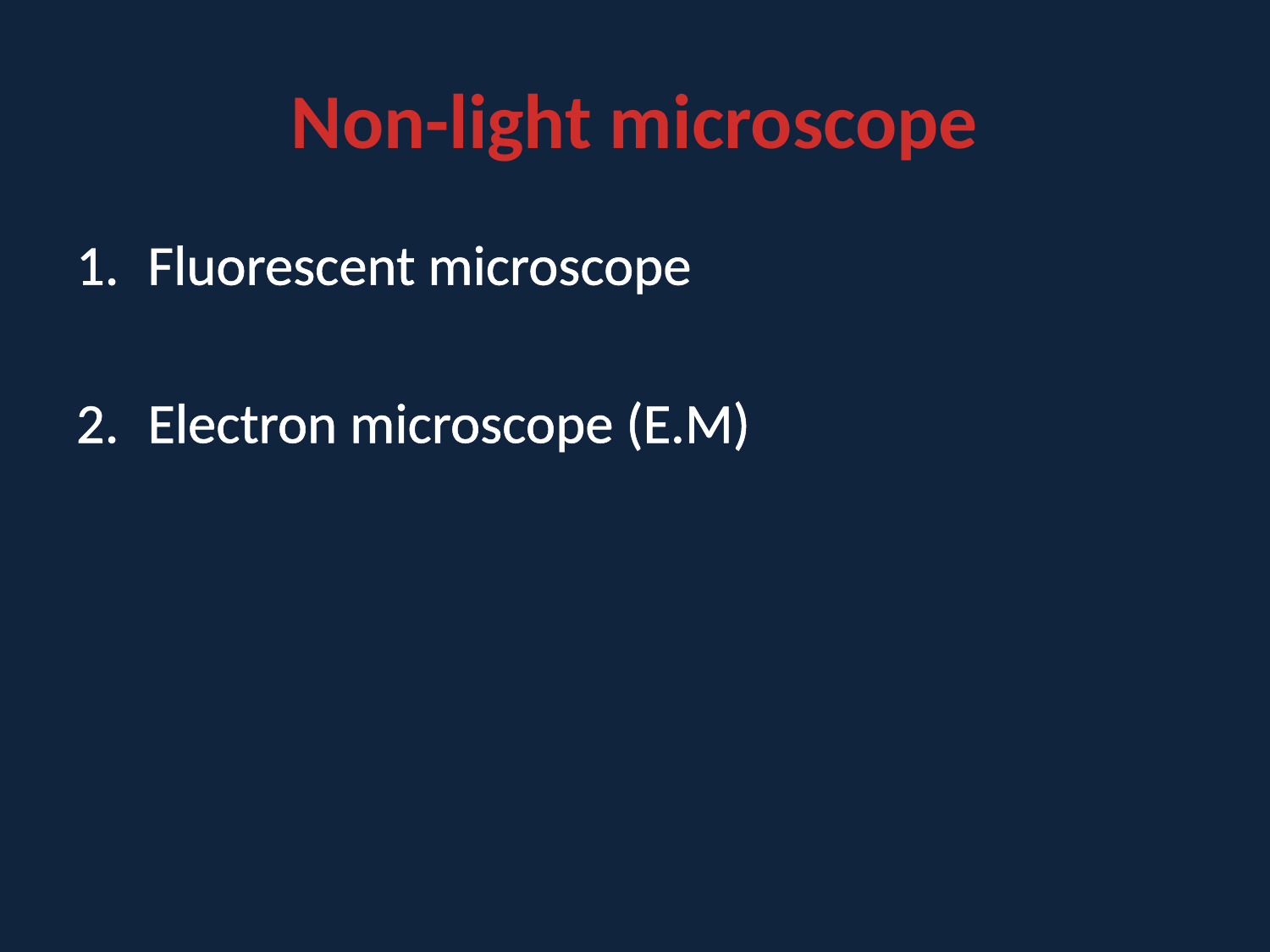

# Non-light microscope
Fluorescent microscope

Electron microscope (E.M)